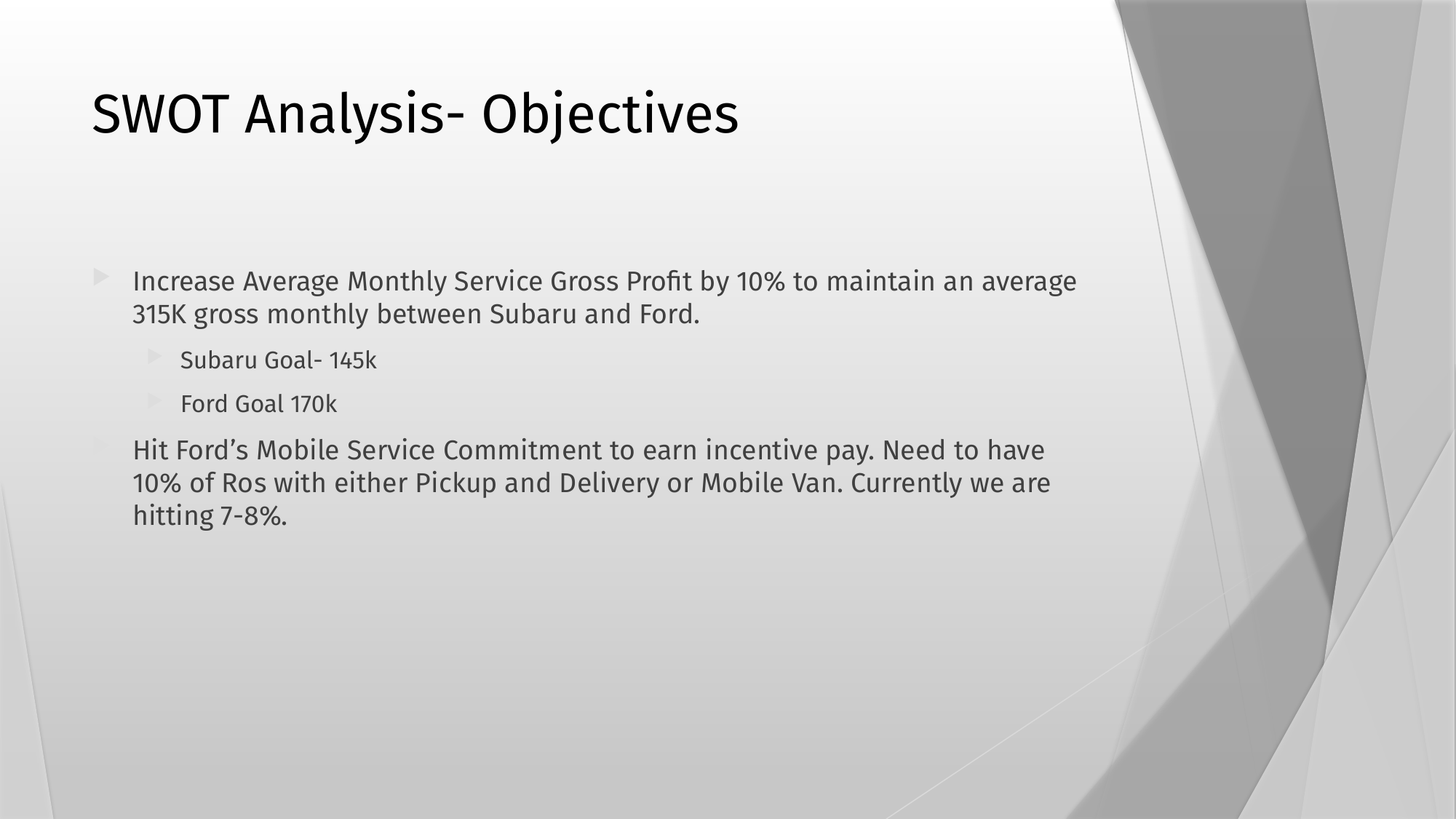

# SWOT Analysis- Objectives
Increase Average Monthly Service Gross Profit by 10% to maintain an average 315K gross monthly between Subaru and Ford.
Subaru Goal- 145k
Ford Goal 170k
Hit Ford’s Mobile Service Commitment to earn incentive pay. Need to have 10% of Ros with either Pickup and Delivery or Mobile Van. Currently we are hitting 7-8%.